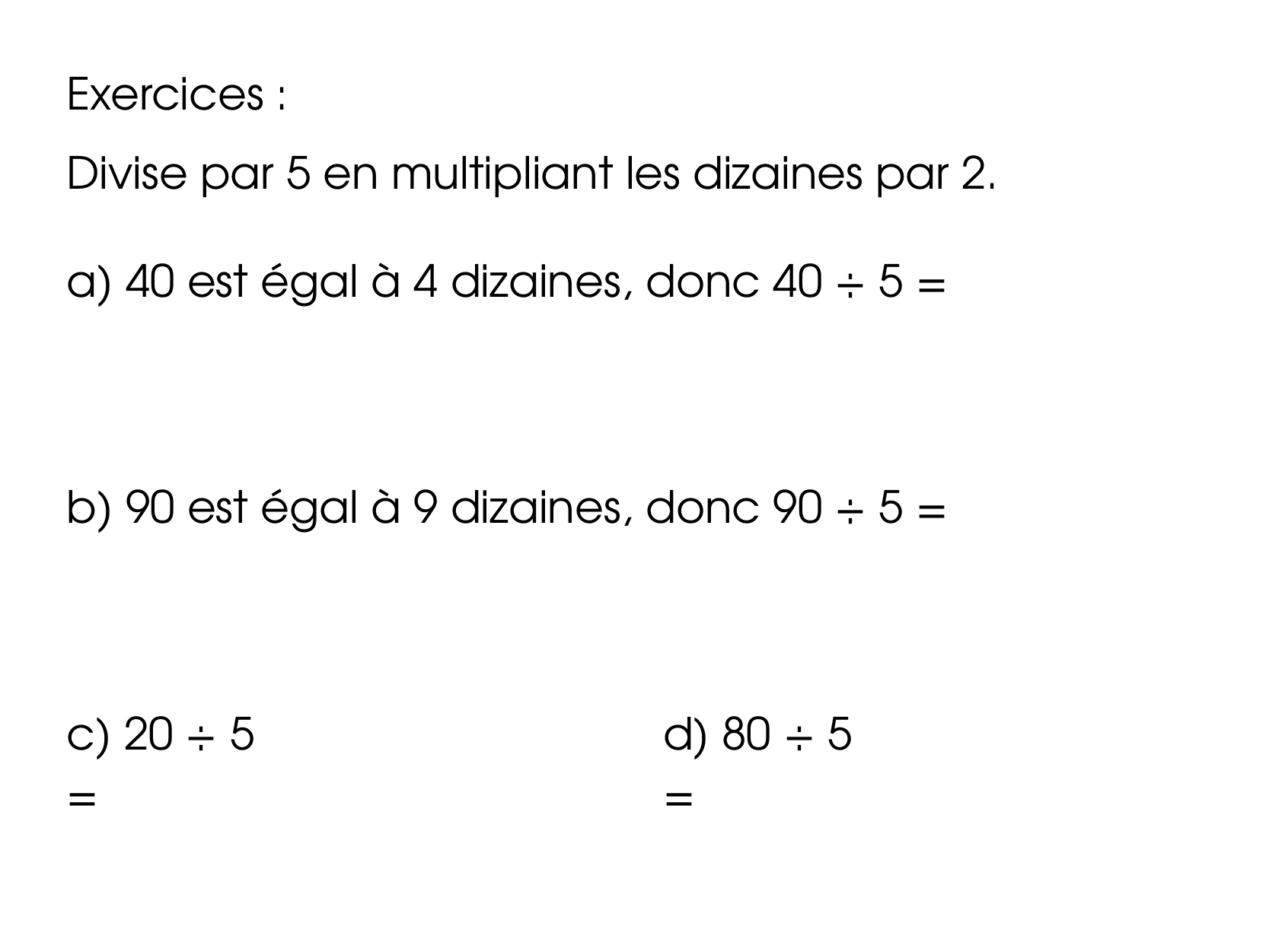

Exercices :
Divise par 5 en multipliant les dizaines par 2.
a) 40 est égal à 4 dizaines, donc 40 ÷ 5 =
b) 90 est égal à 9 dizaines, donc 90 ÷ 5 =
c) 20 ÷ 5 =
d) 80 ÷ 5 =